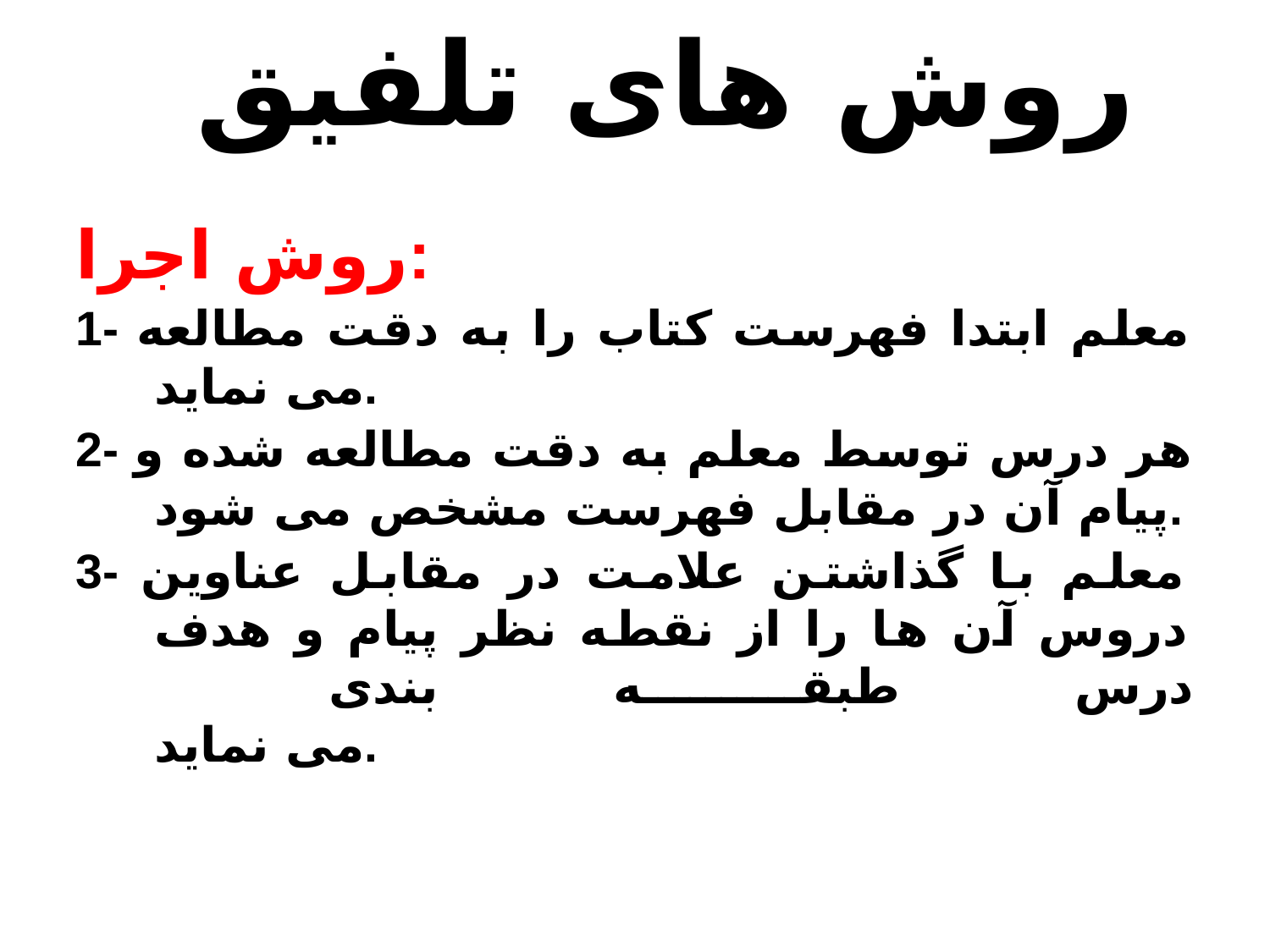

روش های تلفیق
روش اجرا:
1- معلم ابتدا فهرست کتاب را به دقت مطالعه می نماید.
2- هر درس توسط معلم به دقت مطالعه شده و پیام آن در مقابل فهرست مشخص می شود.
3- معلم با گذاشتن علامت در مقابل عناوین دروس آن ها را از نقطه نظر پیام و هدف درس طبقه بندی
می نماید.